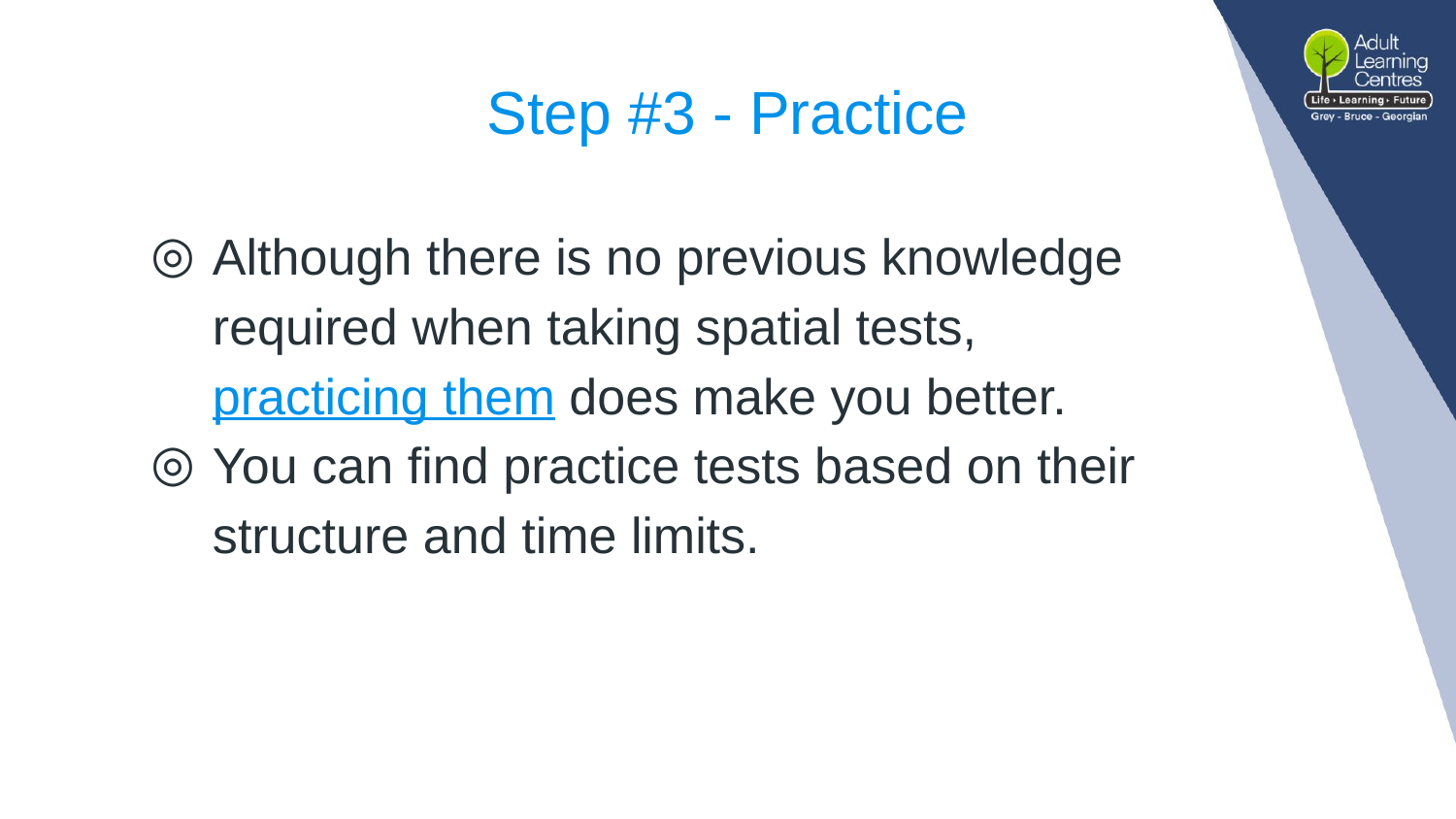

# Step #3 - Practice
Although there is no previous knowledge required when taking spatial tests, practicing them does make you better.
You can find practice tests based on their structure and time limits.